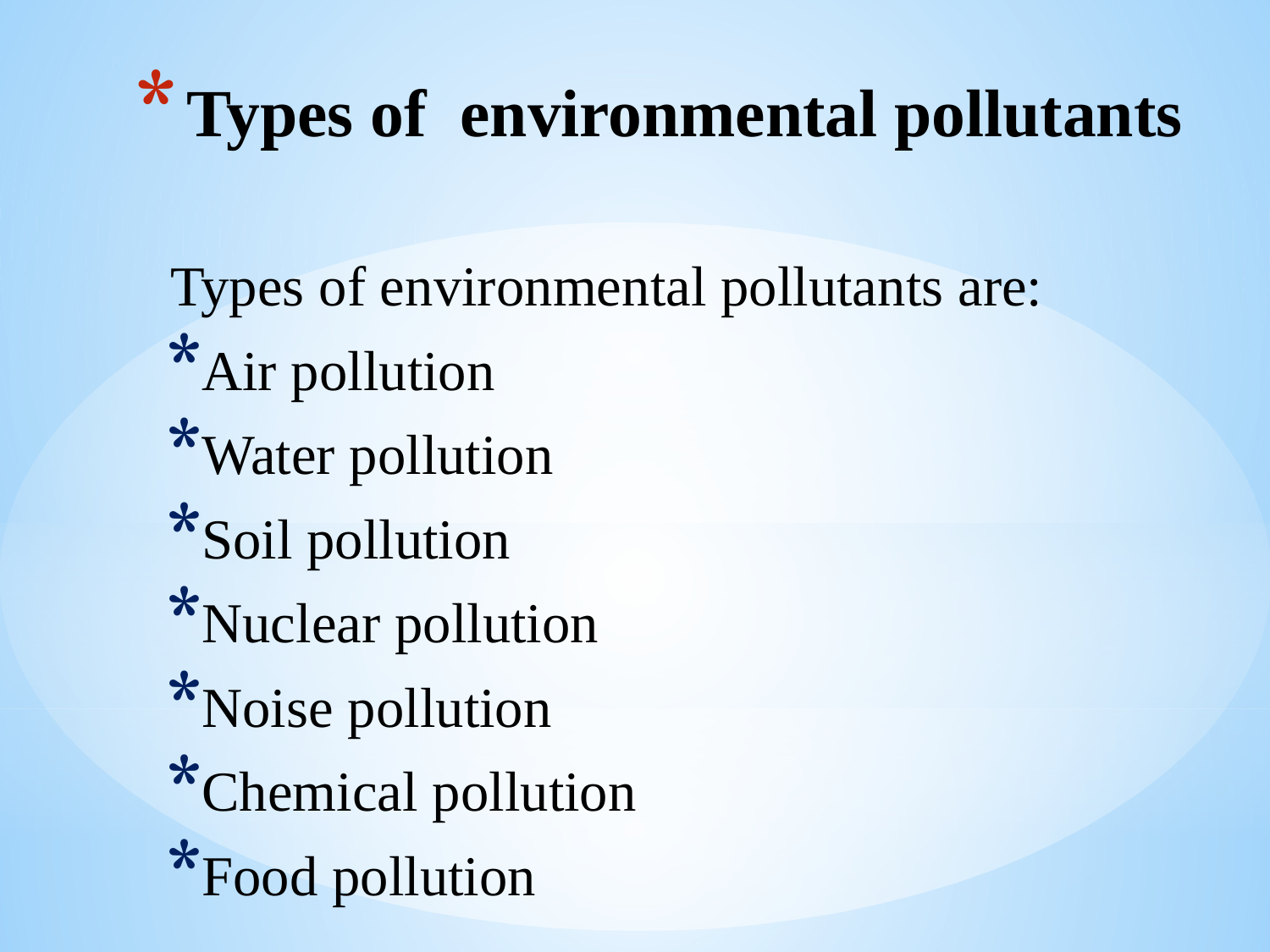

# Types of  environmental pollutants
Types of environmental pollutants are:
Air pollution
Water pollution
Soil pollution
Nuclear pollution
Noise pollution
Chemical pollution
Food pollution